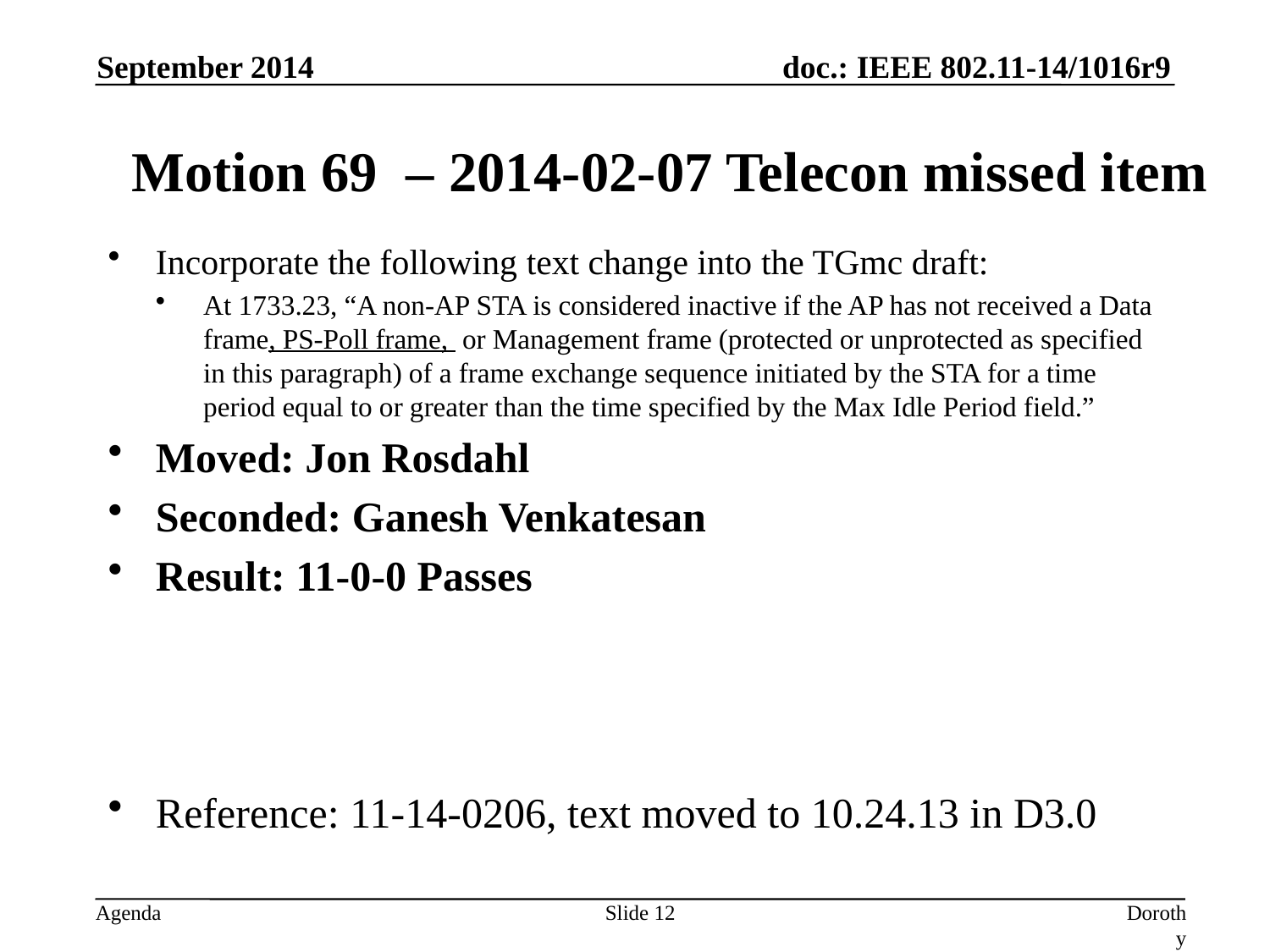

September 2014
# Motion 69  – 2014-02-07 Telecon missed item
Incorporate the following text change into the TGmc draft:
At 1733.23, “A non-AP STA is considered inactive if the AP has not received a Data frame, PS-Poll frame,  or Management frame (protected or unprotected as specified in this paragraph) of a frame exchange sequence initiated by the STA for a time period equal to or greater than the time specified by the Max Idle Period field.”
Moved: Jon Rosdahl
Seconded: Ganesh Venkatesan
Result: 11-0-0 Passes

Reference: 11-14-0206, text moved to 10.24.13 in D3.0
Slide 12
Dorothy Stanley, Aruba Networks